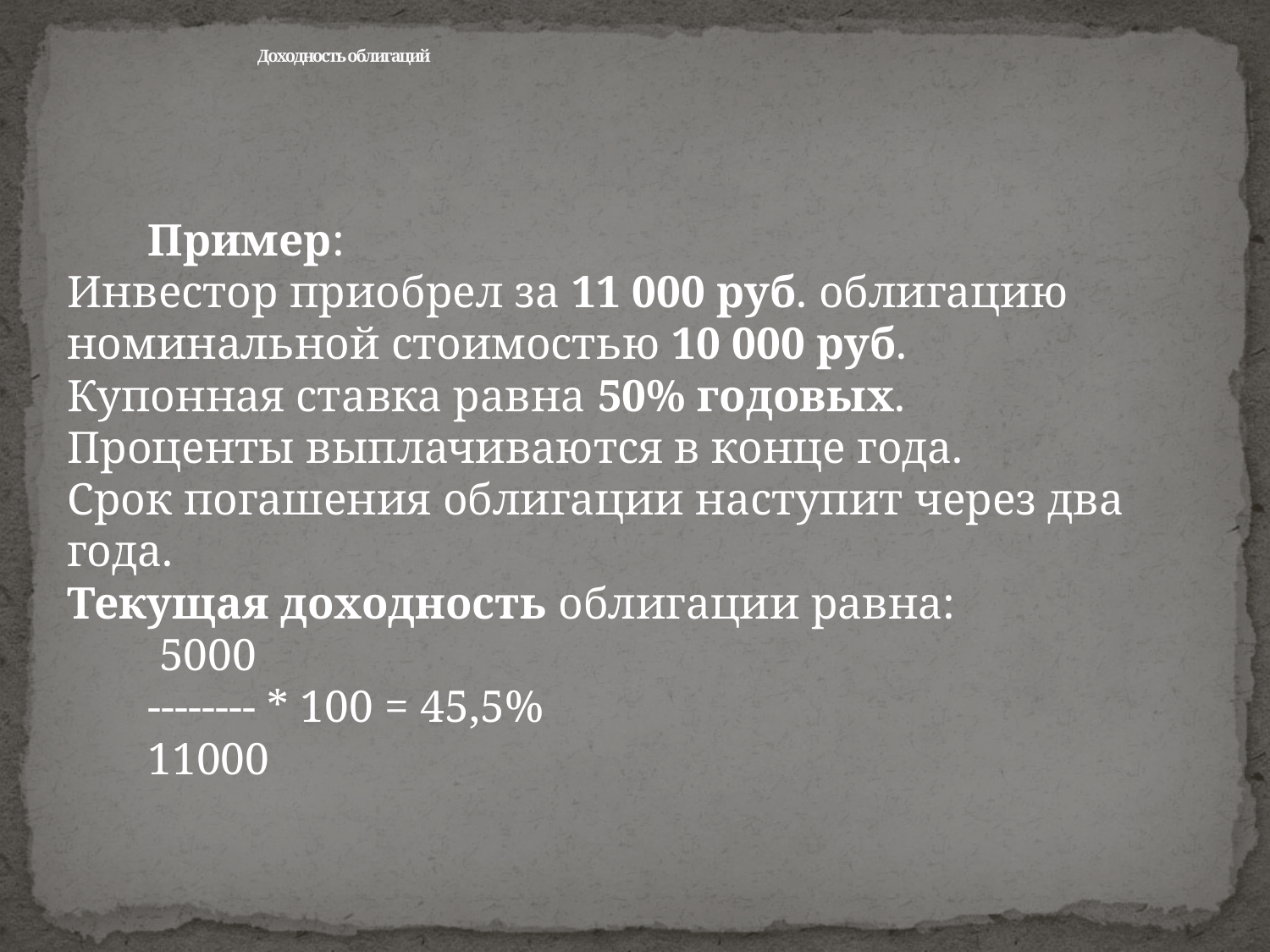

# Доходность облигаций
	Пример:
Инвестор приобрел за 11 000 руб. облигацию
номинальной стоимостью 10 000 руб.
Купонная ставка равна 50% годовых.
Проценты выплачиваются в конце года.
Срок погашения облигации наступит через два
года.
Текущая доходность облигации равна:
	 5000
 	-------- * 100 = 45,5%
	11000